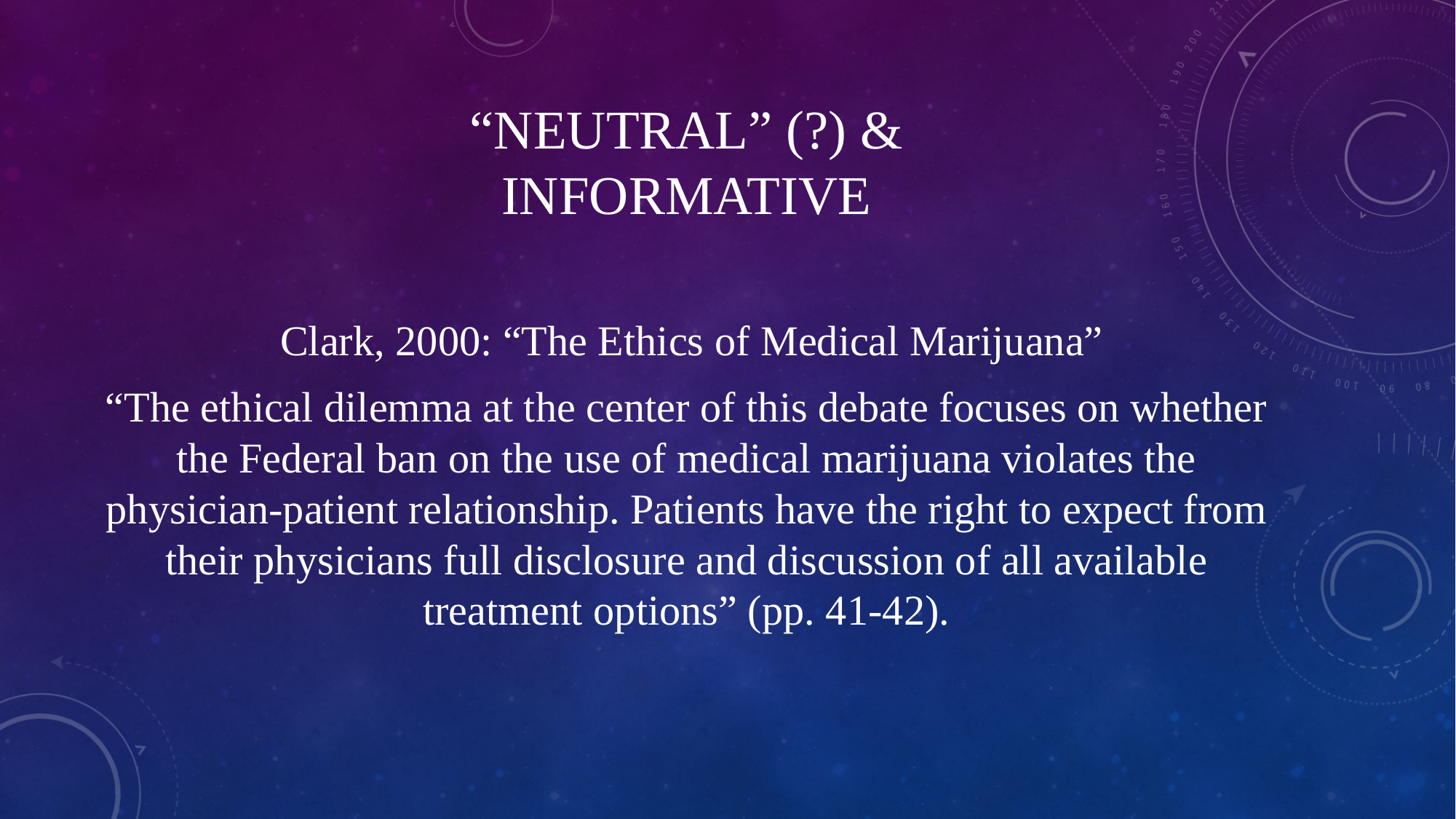

# “Neutral” (?) & INformative
 Clark, 2000: “The Ethics of Medical Marijuana”
“The ethical dilemma at the center of this debate focuses on whether the Federal ban on the use of medical marijuana violates the physician-patient relationship. Patients have the right to expect from their physicians full disclosure and discussion of all available treatment options” (pp. 41-42).